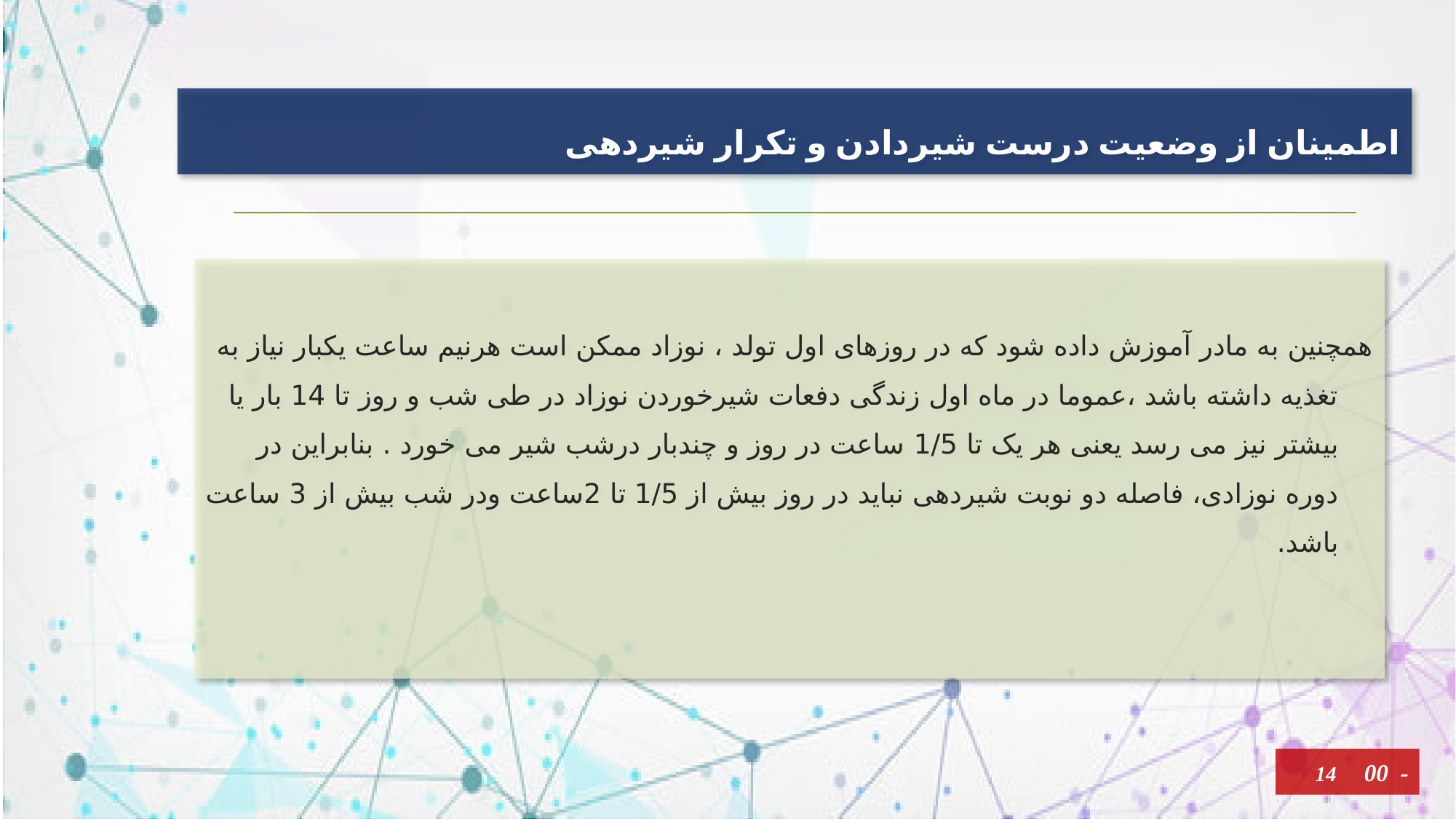

# اطمینان از وضعیت درست شیردادن و تکرار شیردهی

همچنین به مادر آموزش داده شود که در روزهای اول تولد ، نوزاد ممکن است هرنیم ساعت یکبار نیاز به تغذیه داشته باشد ،عموما در ماه اول زندگی دفعات شیرخوردن نوزاد در طی شب و روز تا 14 بار یا بیشتر نیز می رسد یعنی هر یک تا 1/5 ساعت در روز و چندبار درشب شیر می خورد . بنابراین در دوره نوزادی، فاصله دو نوبت شیردهی نباید در روز بیش از 1/5 تا 2ساعت ودر شب بیش از 3 ساعت باشد.